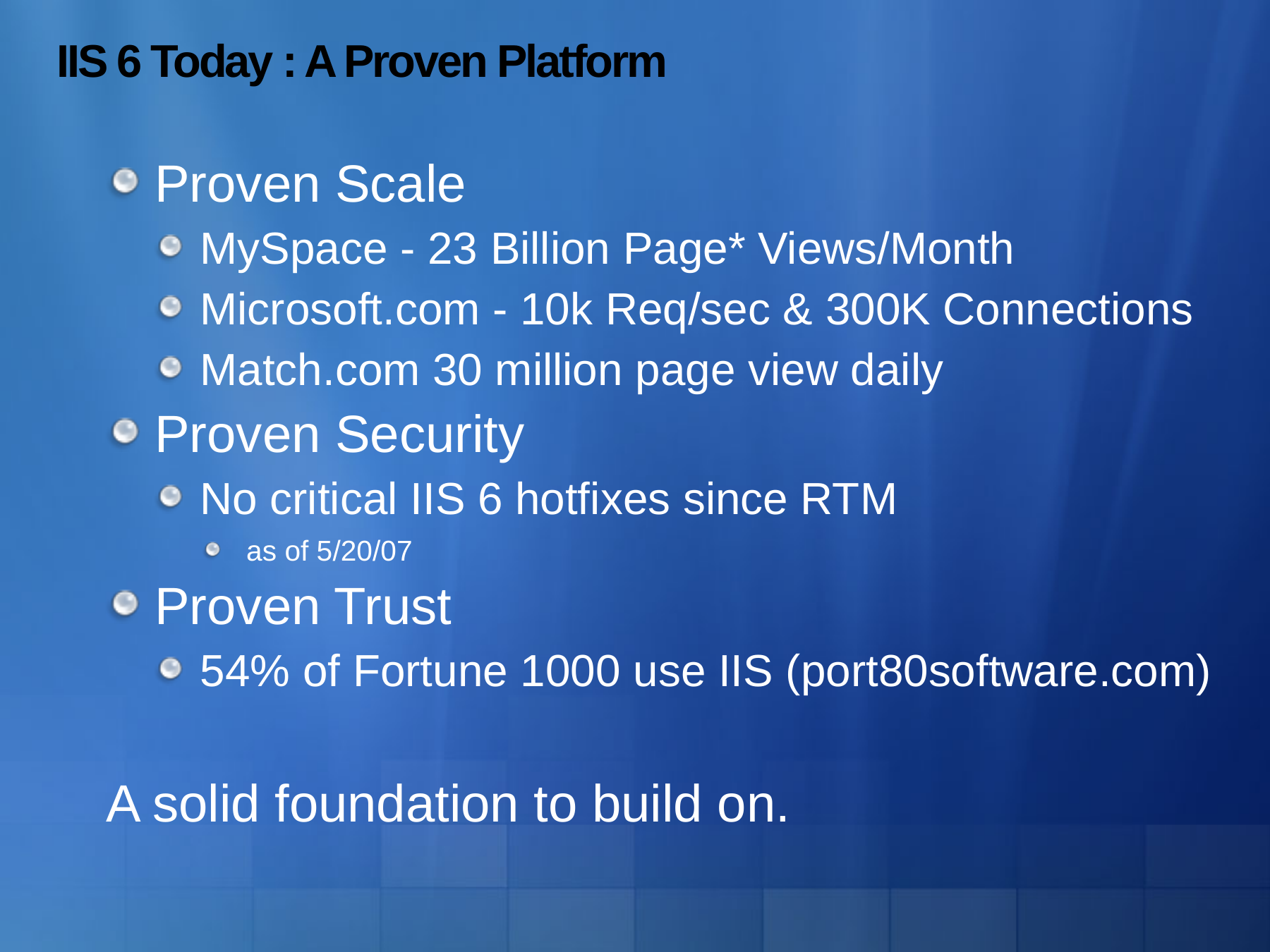

# IIS 6 Today : A Proven Platform
Proven Scale
MySpace - 23 Billion Page* Views/Month
Microsoft.com - 10k Req/sec & 300K Connections
Match.com 30 million page view daily
Proven Security
No critical IIS 6 hotfixes since RTM
as of 5/20/07
Proven Trust
54% of Fortune 1000 use IIS (port80software.com)

A solid foundation to build on.